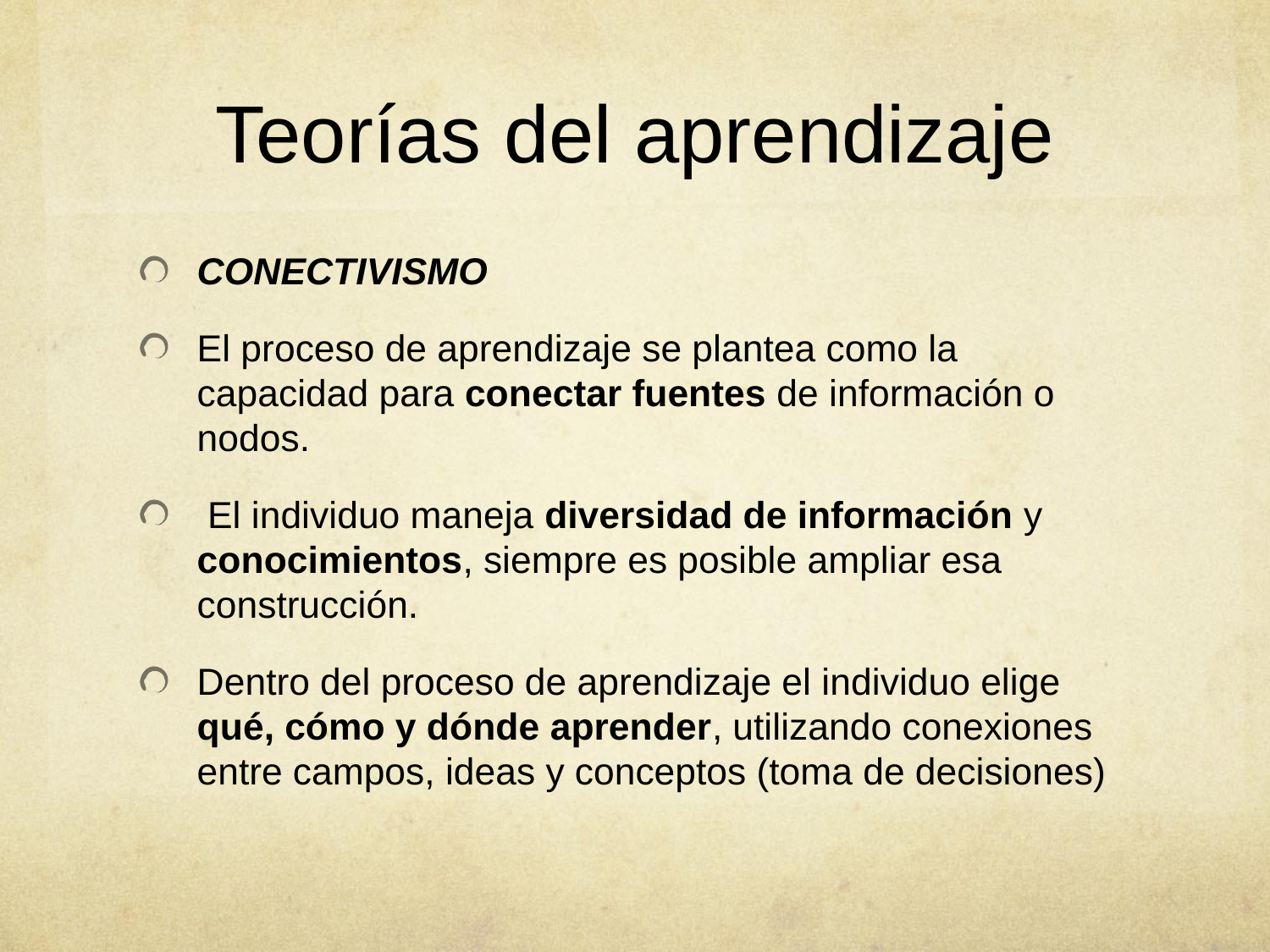

# Teorías del aprendizaje
CONECTIVISMO
El proceso de aprendizaje se plantea como la capacidad para conectar fuentes de información o nodos.
 El individuo maneja diversidad de información y conocimientos, siempre es posible ampliar esa construcción.
Dentro del proceso de aprendizaje el individuo elige qué, cómo y dónde aprender, utilizando conexiones entre campos, ideas y conceptos (toma de decisiones)